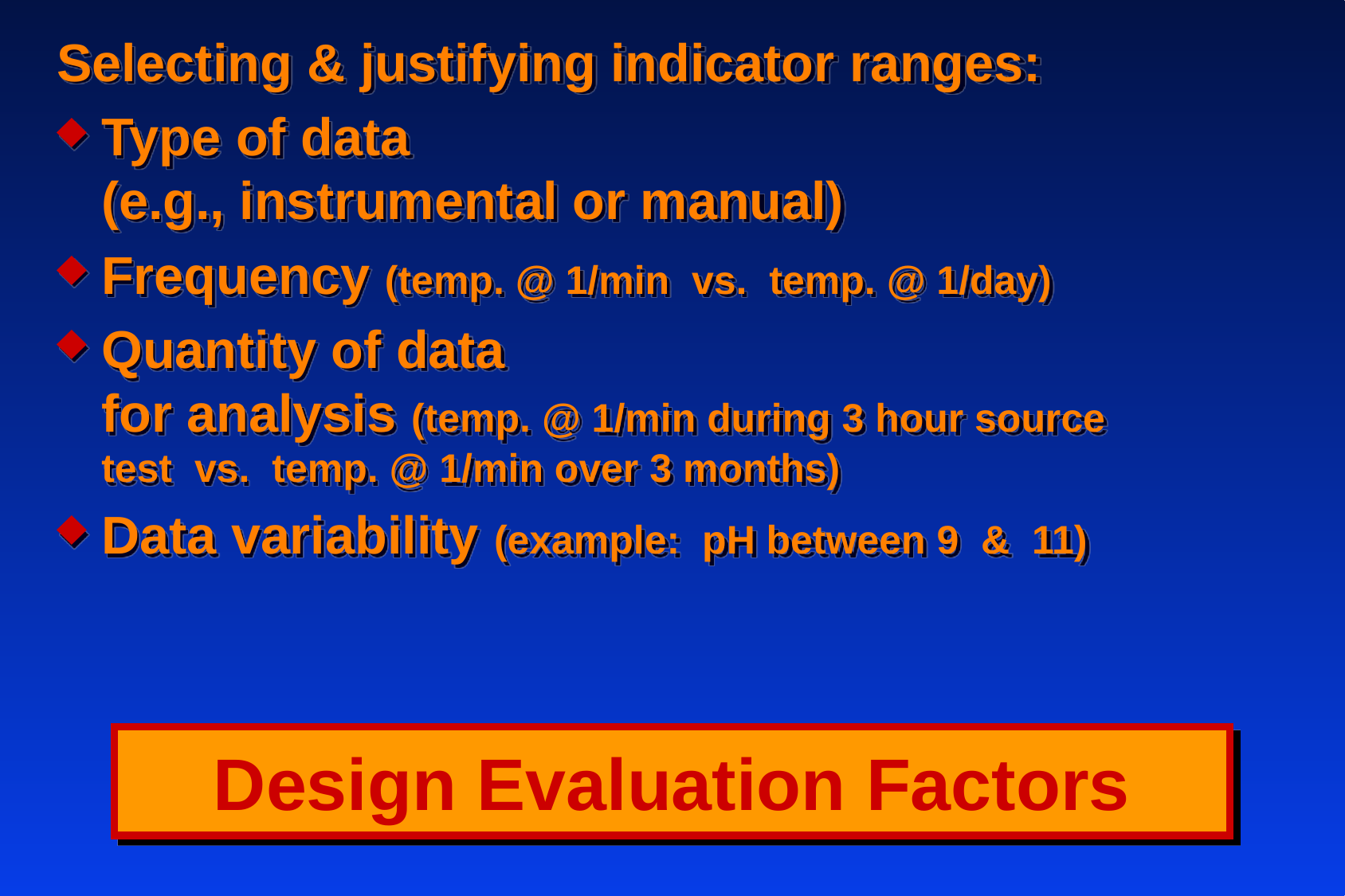

Selecting & justifying indicator ranges:
Type of data                                                  (e.g., instrumental or manual)
Frequency (temp. @ 1/min  vs.  temp. @ 1/day)
Quantity of data                                       for analysis (temp. @ 1/min during 3 hour source test  vs.  temp. @ 1/min over 3 months)
Data variability (example:  pH between 9  &  11)
Design Evaluation Factors